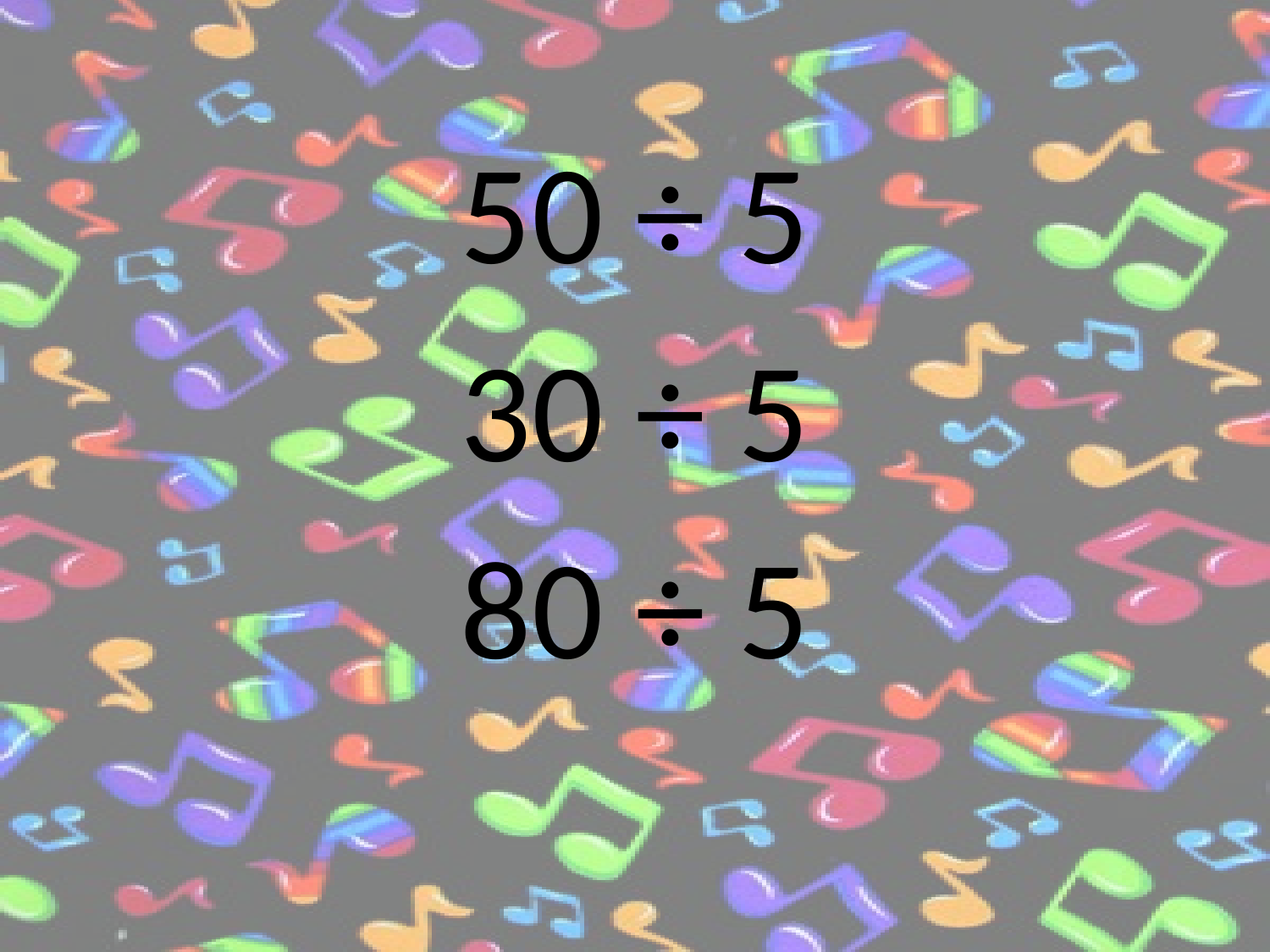

50 ÷ 5
30 ÷ 5
80 ÷ 5